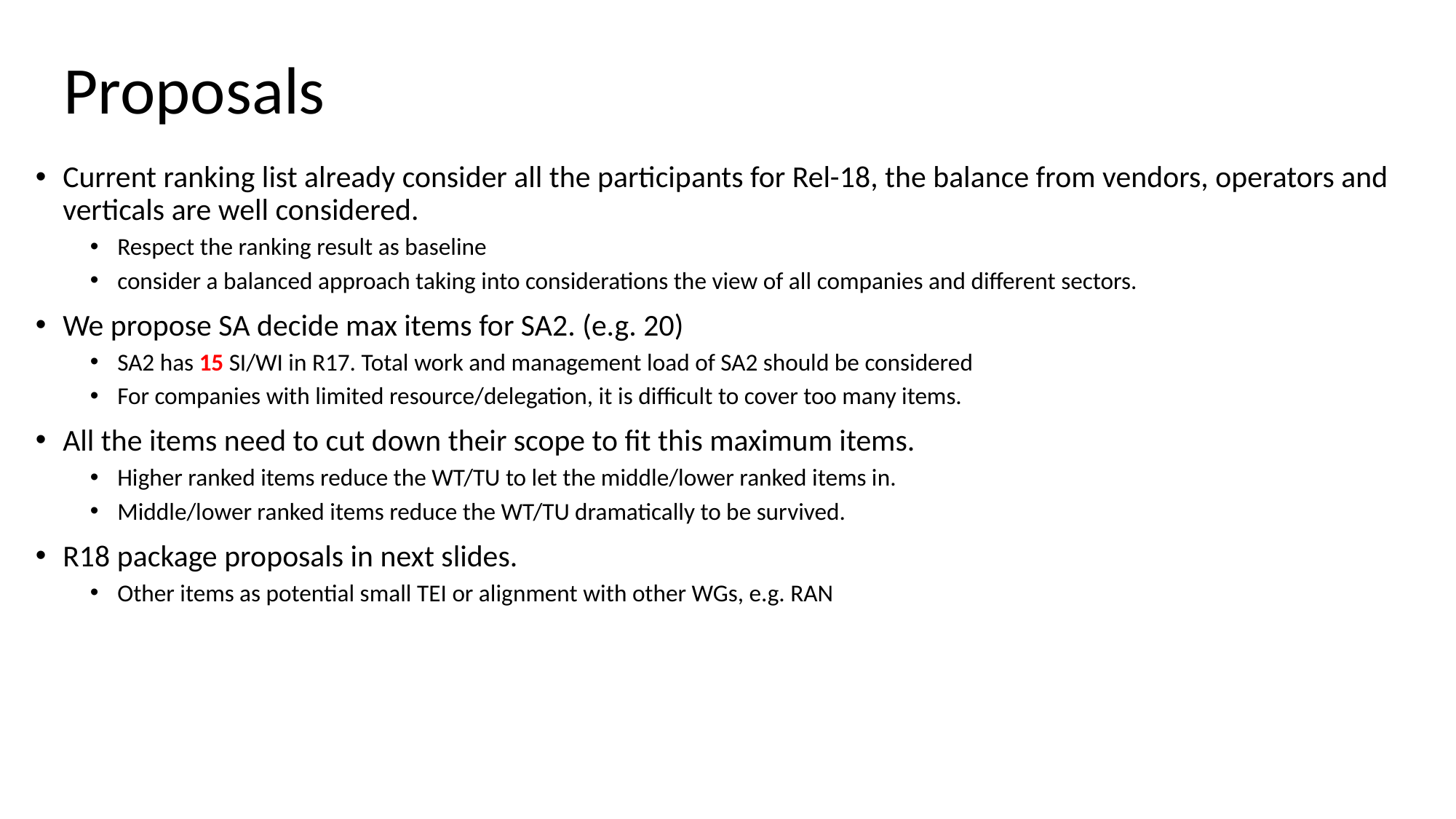

# Proposals
Current ranking list already consider all the participants for Rel-18, the balance from vendors, operators and verticals are well considered.
Respect the ranking result as baseline
consider a balanced approach taking into considerations the view of all companies and different sectors.
We propose SA decide max items for SA2. (e.g. 20)
SA2 has 15 SI/WI in R17. Total work and management load of SA2 should be considered
For companies with limited resource/delegation, it is difficult to cover too many items.
All the items need to cut down their scope to fit this maximum items.
Higher ranked items reduce the WT/TU to let the middle/lower ranked items in.
Middle/lower ranked items reduce the WT/TU dramatically to be survived.
R18 package proposals in next slides.
Other items as potential small TEI or alignment with other WGs, e.g. RAN